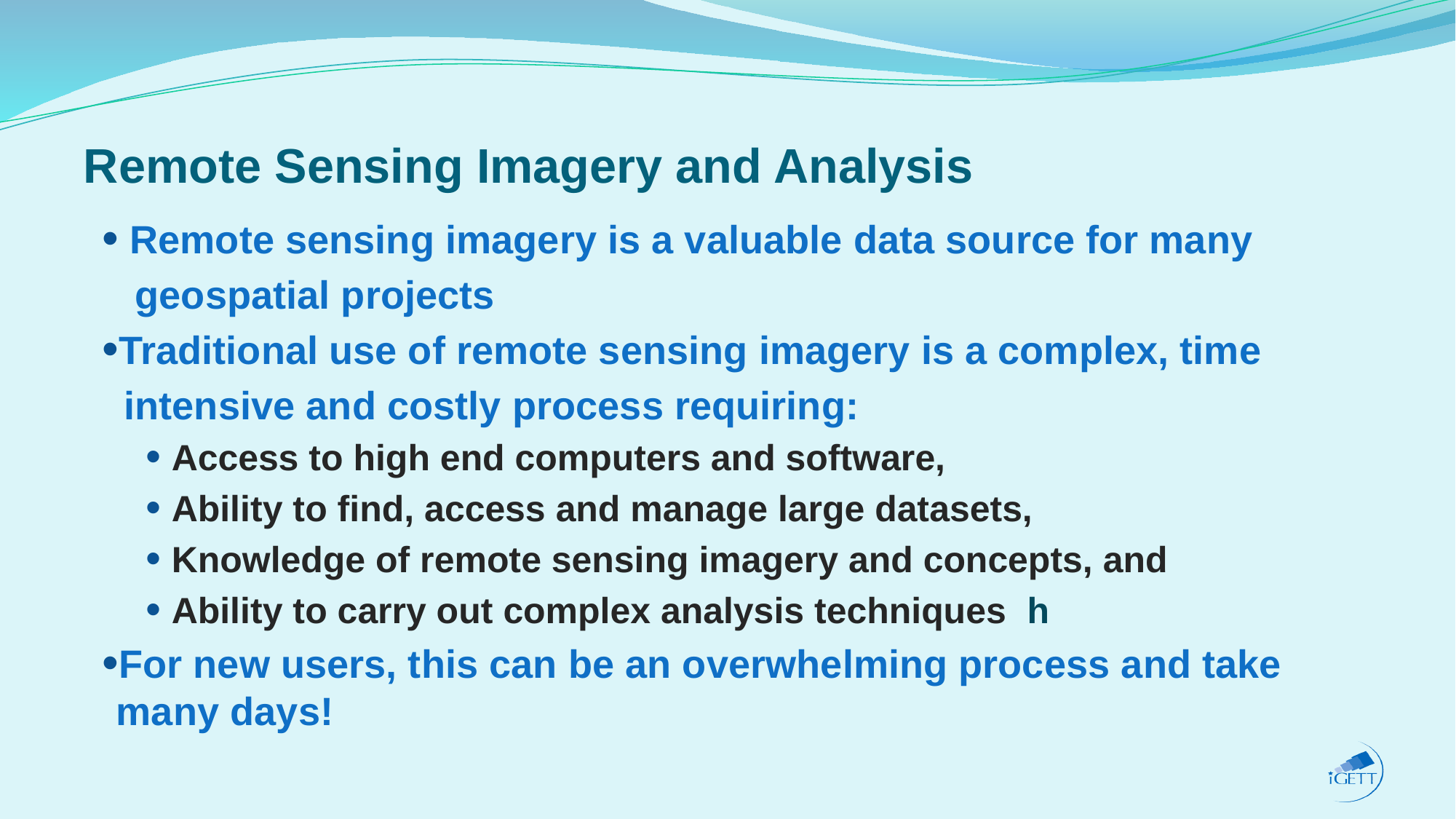

# Remote Sensing Imagery and Analysis
 Remote sensing imagery is a valuable data source for many
   geospatial projects
Traditional use of remote sensing imagery is a complex, time
  intensive and costly process requiring:
 Access to high end computers and software,
 Ability to find, access and manage large datasets,
 Knowledge of remote sensing imagery and concepts, and
 Ability to carry out complex analysis techniques  h
For new users, this can be an overwhelming process and take many days!